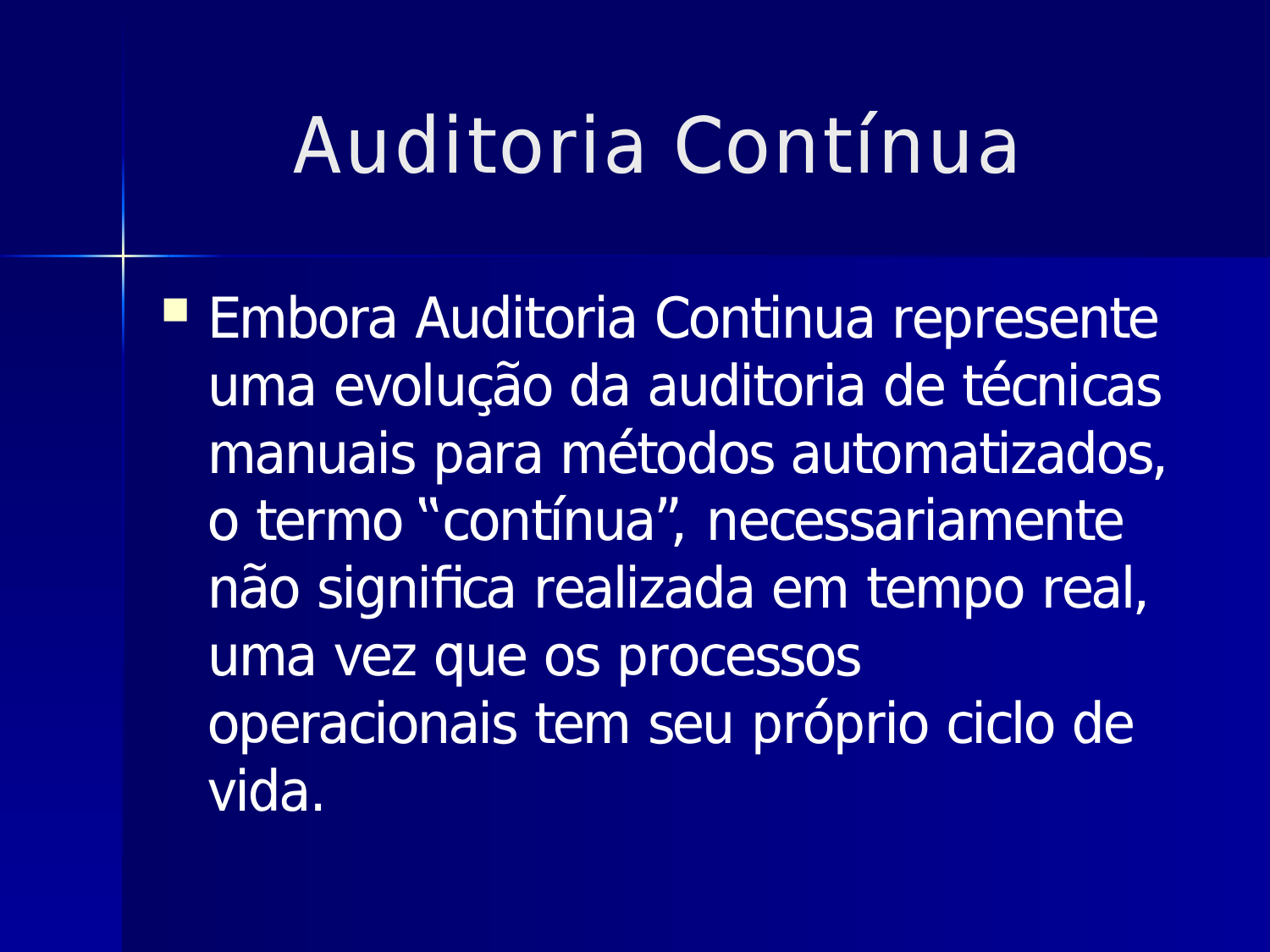

# Auditoria Contínua
Embora Auditoria Continua represente uma evolução da auditoria de técnicas manuais para métodos automatizados, o termo “contínua”, necessariamente não significa realizada em tempo real, uma vez que os processos operacionais tem seu próprio ciclo de vida.